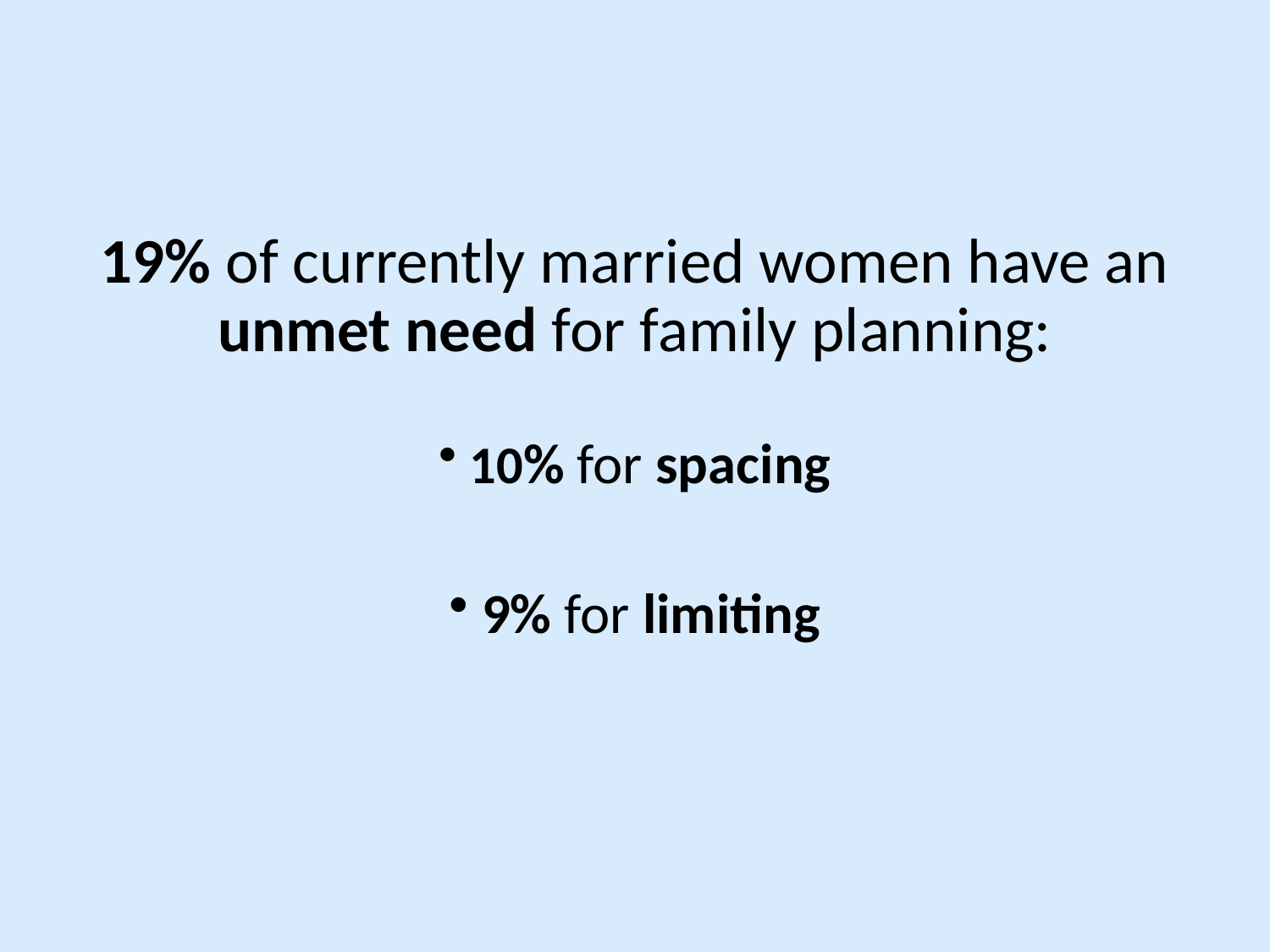

19% of currently married women have an unmet need for family planning:

 10% for spacing

 9% for limiting